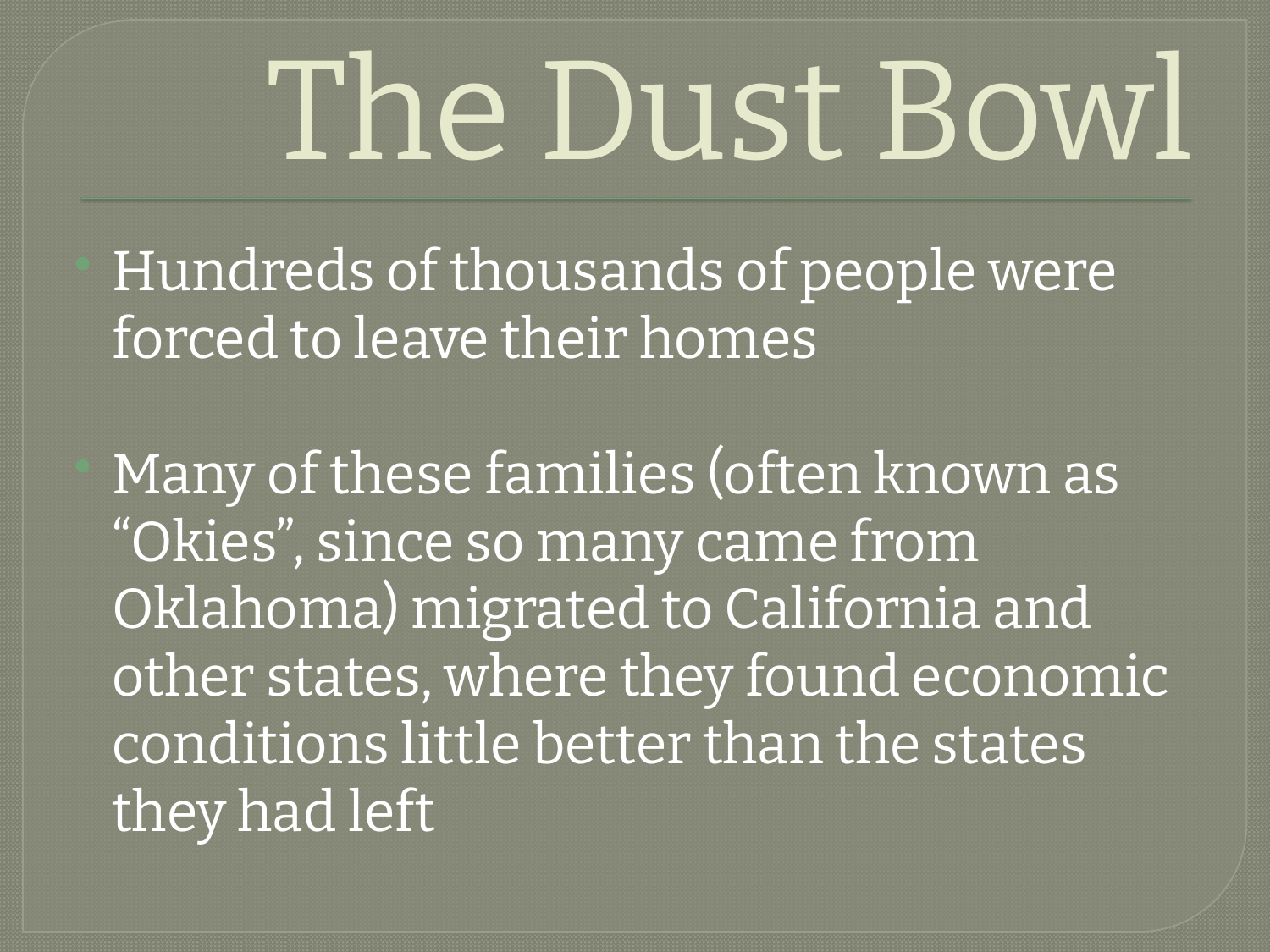

# The Dust Bowl
Hundreds of thousands of people were forced to leave their homes

Many of these families (often known as “Okies”, since so many came from Oklahoma) migrated to California and other states, where they found economic conditions little better than the states they had left